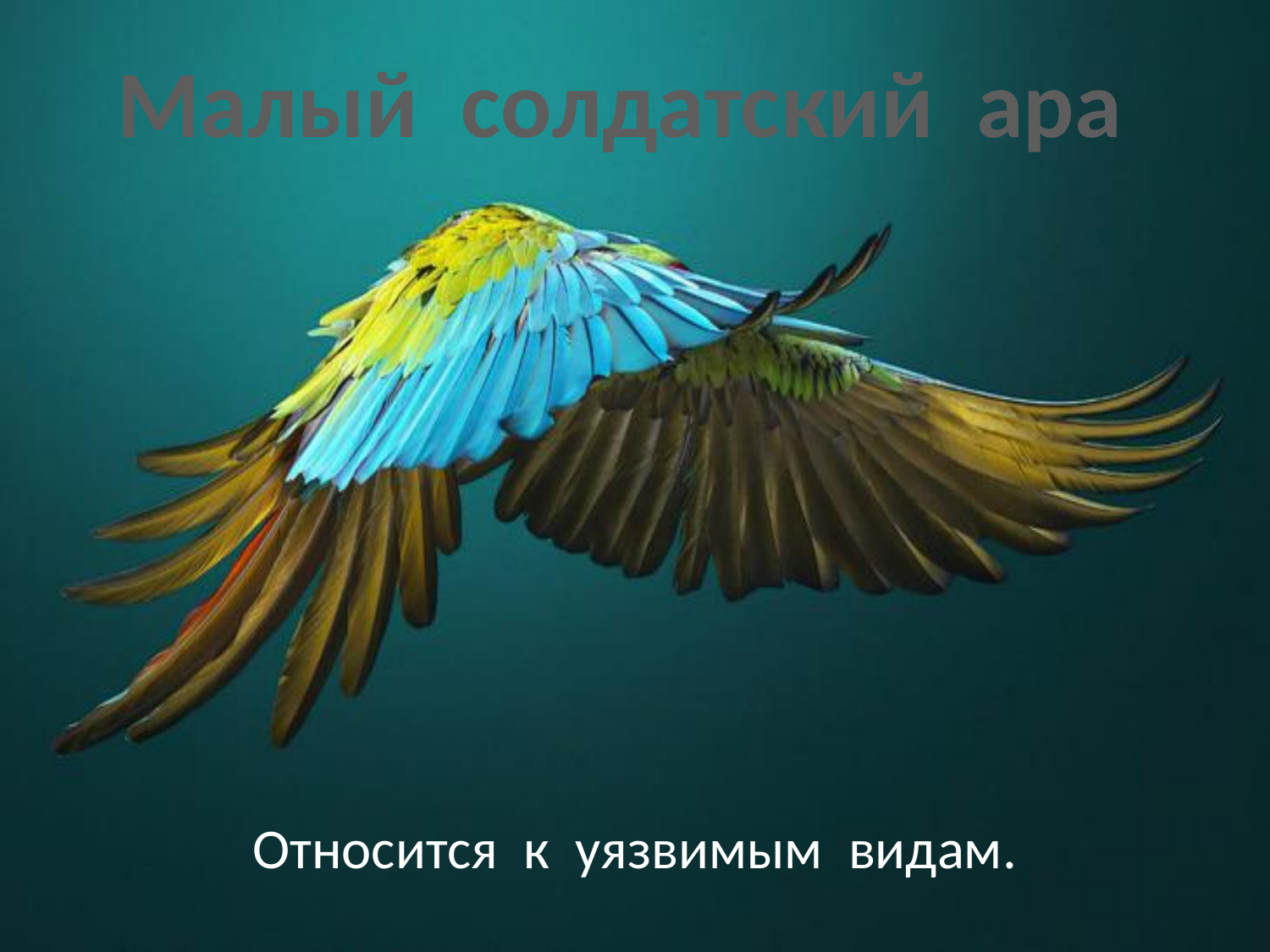

Малый  солдатский  ара
Относится  к  уязвимым  видам.